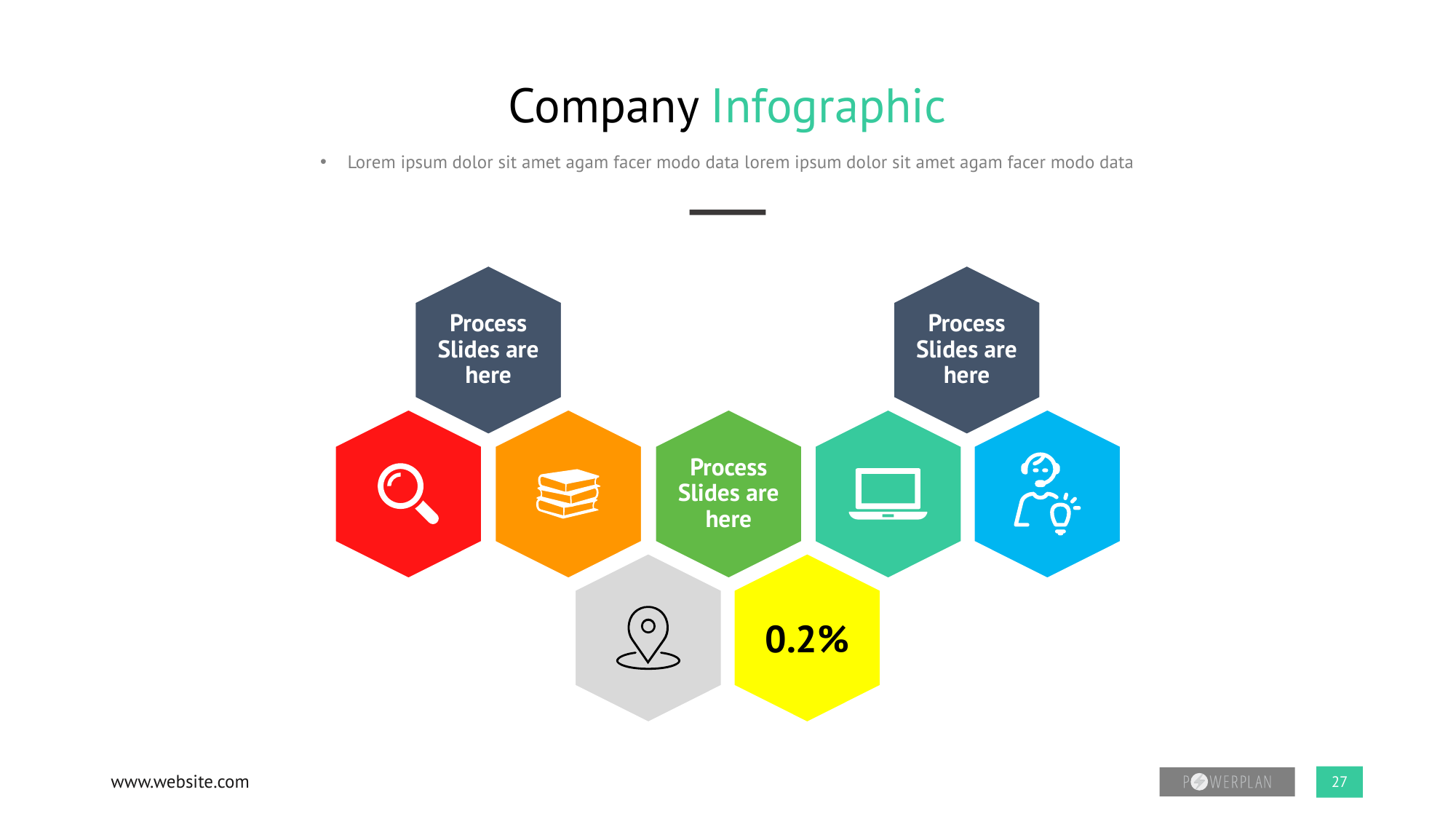

# Company Infographic
Lorem ipsum dolor sit amet agam facer modo data lorem ipsum dolor sit amet agam facer modo data

Process
Slides are
here
Process
Slides are
here

Process
Slides are
here

0.2%
www.website.com
27